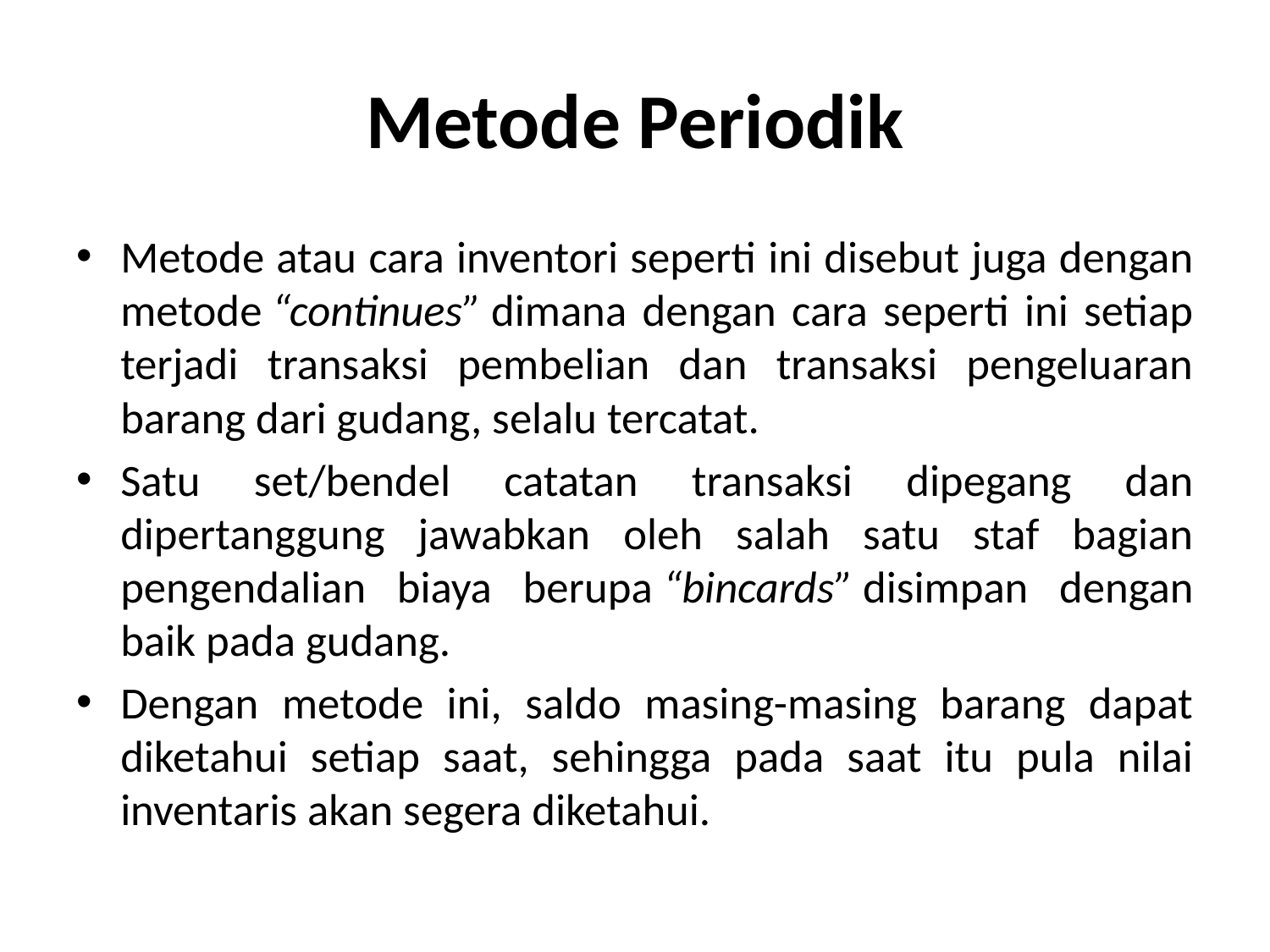

# Metode Periodik
Metode atau cara inventori seperti ini disebut juga dengan metode “continues” dimana dengan cara seperti ini setiap terjadi transaksi pembelian dan transaksi pengeluaran barang dari gudang, selalu tercatat.
Satu set/bendel catatan transaksi dipegang dan dipertanggung jawabkan oleh salah satu staf bagian pengendalian biaya berupa “bincards” disimpan dengan baik pada gudang.
Dengan metode ini, saldo masing-masing barang dapat diketahui setiap saat, sehingga pada saat itu pula nilai inventaris akan segera diketahui.